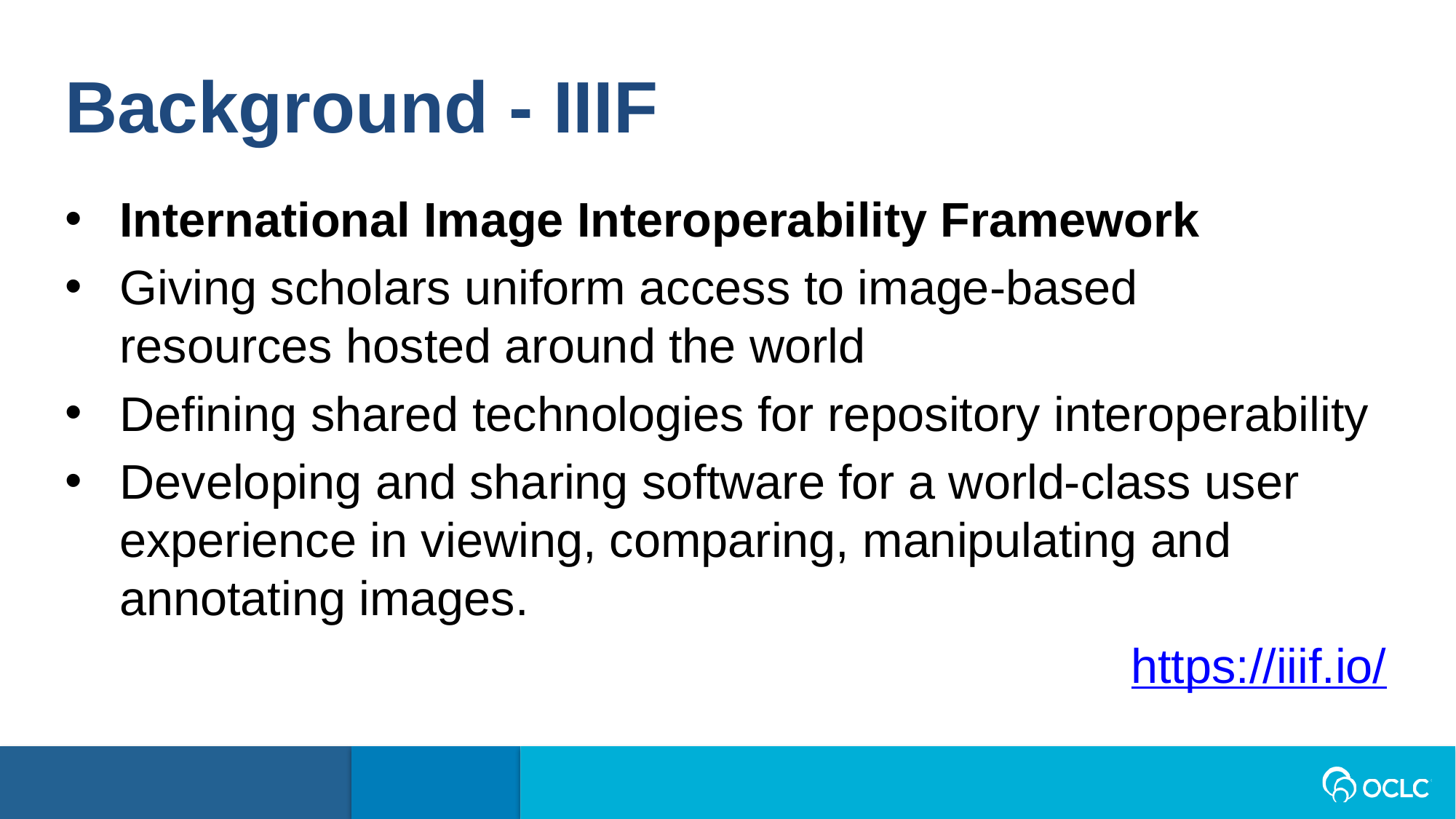

Background - IIIF
International Image Interoperability Framework
Giving scholars uniform access to image-based resources hosted around the world
Defining shared technologies for repository interoperability
Developing and sharing software for a world-class user experience in viewing, comparing, manipulating and annotating images.
https://iiif.io/